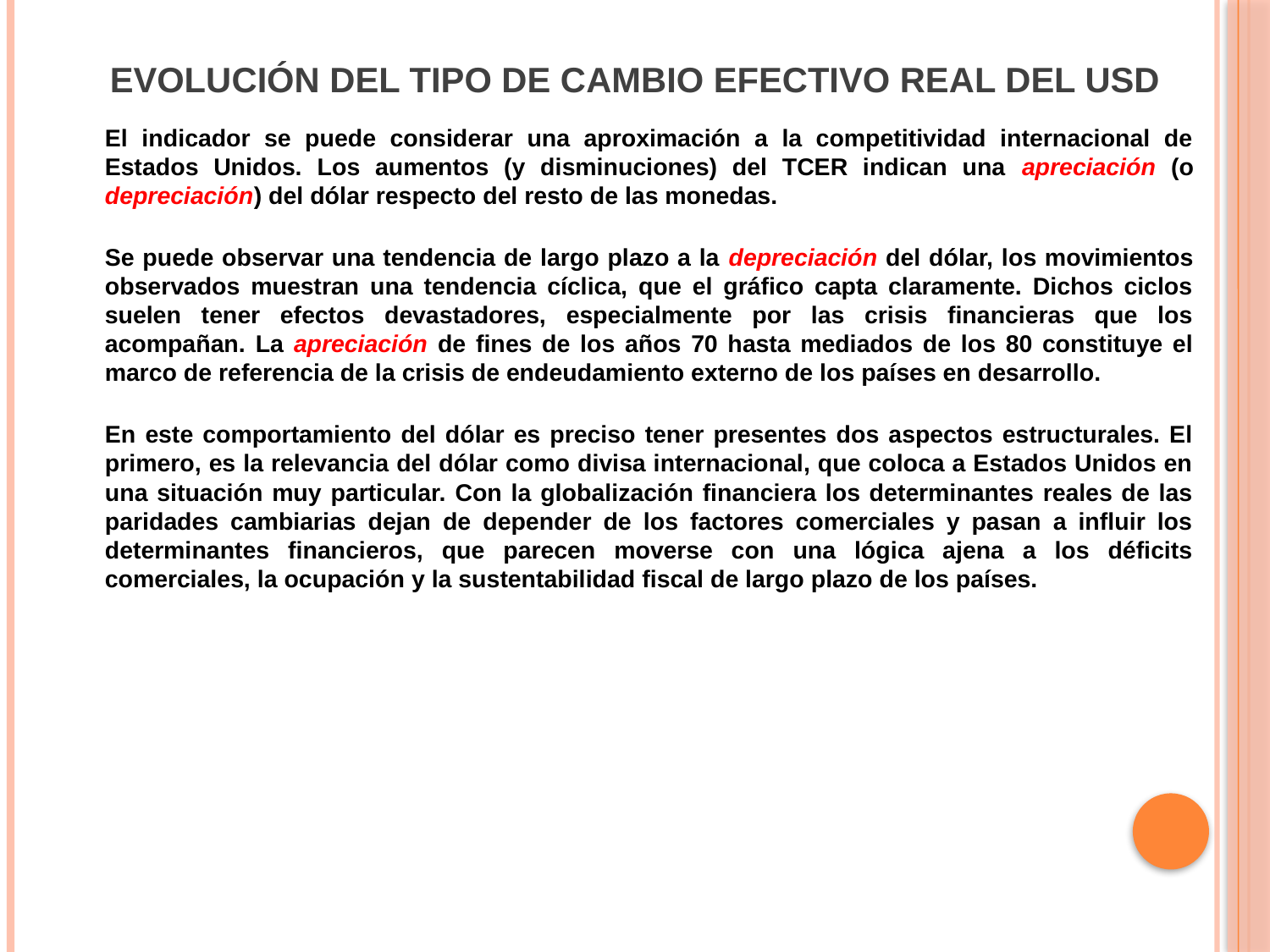

# Evolución del Tipo de Cambio Efectivo Real del USD
	El indicador se puede considerar una aproximación a la competitividad internacional de Estados Unidos. Los aumentos (y disminuciones) del TCER indican una apreciación (o depreciación) del dólar respecto del resto de las monedas.

	Se puede observar una tendencia de largo plazo a la depreciación del dólar, los movimientos observados muestran una tendencia cíclica, que el gráfico capta claramente. Dichos ciclos suelen tener efectos devastadores, especialmente por las crisis financieras que los acompañan. La apreciación de fines de los años 70 hasta mediados de los 80 constituye el marco de referencia de la crisis de endeudamiento externo de los países en desarrollo.

	En este comportamiento del dólar es preciso tener presentes dos aspectos estructurales. El primero, es la relevancia del dólar como divisa internacional, que coloca a Estados Unidos en una situación muy particular. Con la globalización financiera los determinantes reales de las paridades cambiarias dejan de depender de los factores comerciales y pasan a influir los determinantes financieros, que parecen moverse con una lógica ajena a los déficits comerciales, la ocupación y la sustentabilidad fiscal de largo plazo de los países.